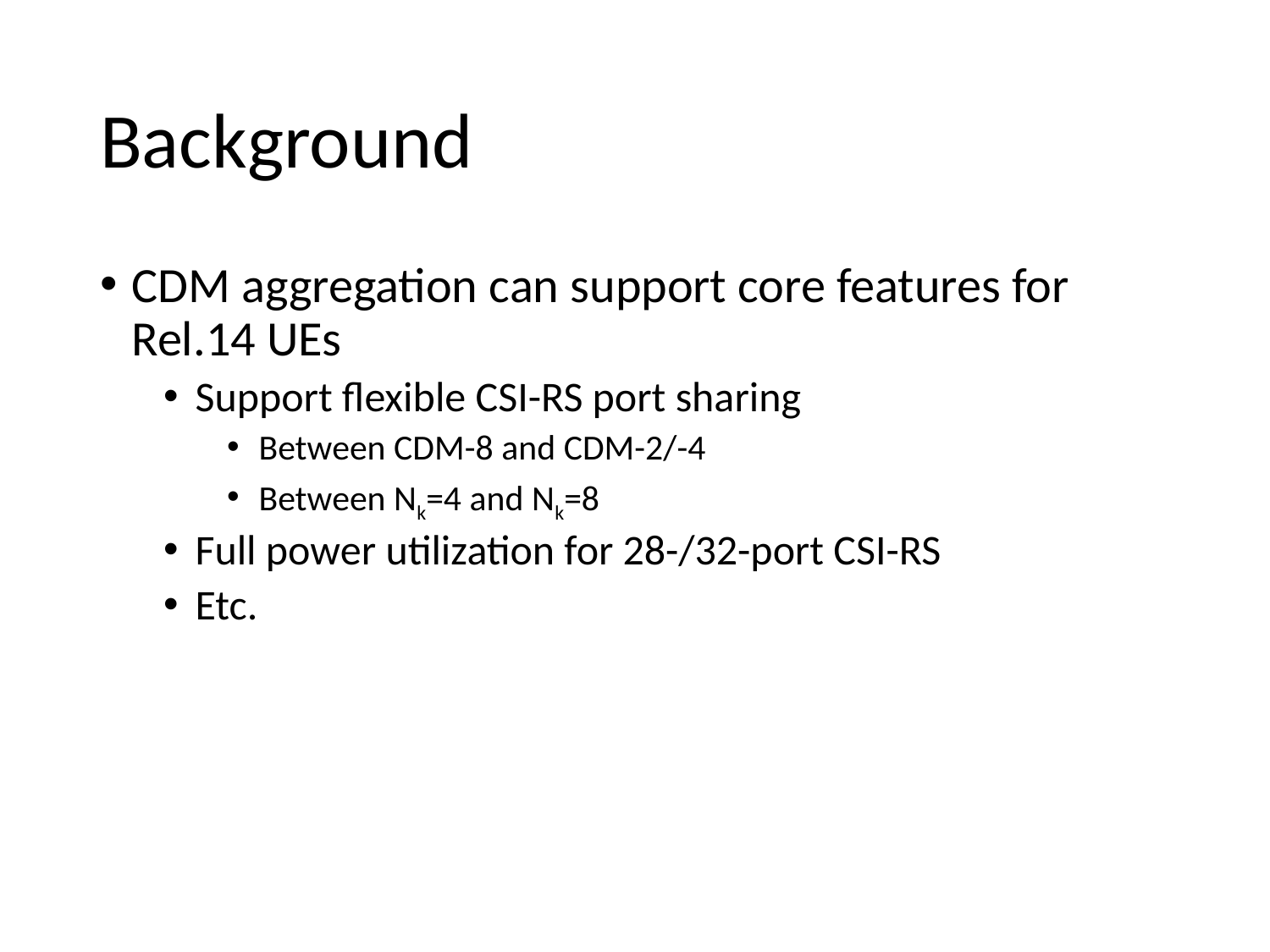

# Background
CDM aggregation can support core features for Rel.14 UEs
Support flexible CSI-RS port sharing
Between CDM-8 and CDM-2/-4
Between Nk=4 and Nk=8
Full power utilization for 28-/32-port CSI-RS
Etc.